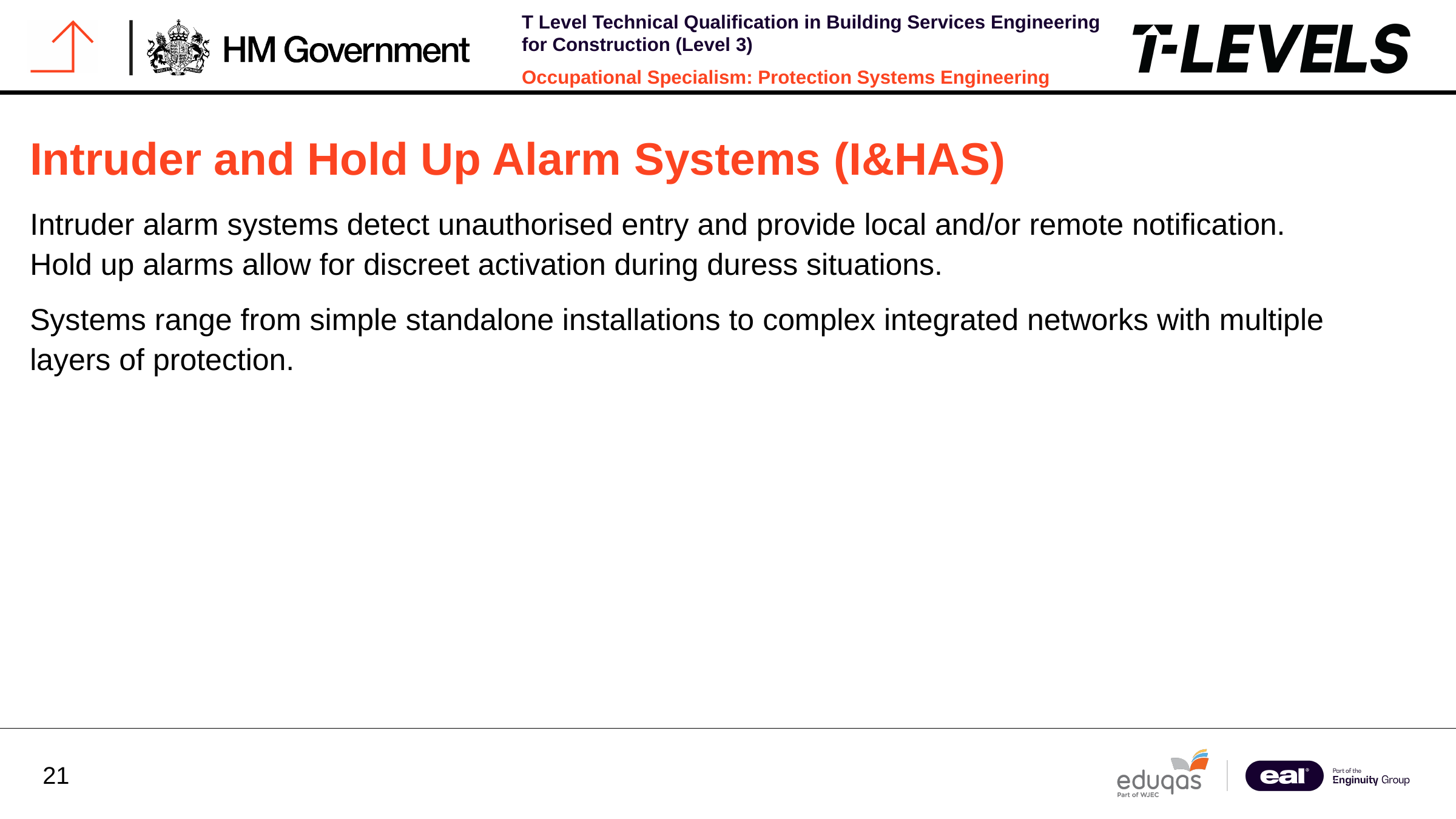

Intruder and Hold Up Alarm Systems (I&HAS)
Intruder alarm systems detect unauthorised entry and provide local and/or remote notification. Hold up alarms allow for discreet activation during duress situations.
Systems range from simple standalone installations to complex integrated networks with multiple layers of protection.